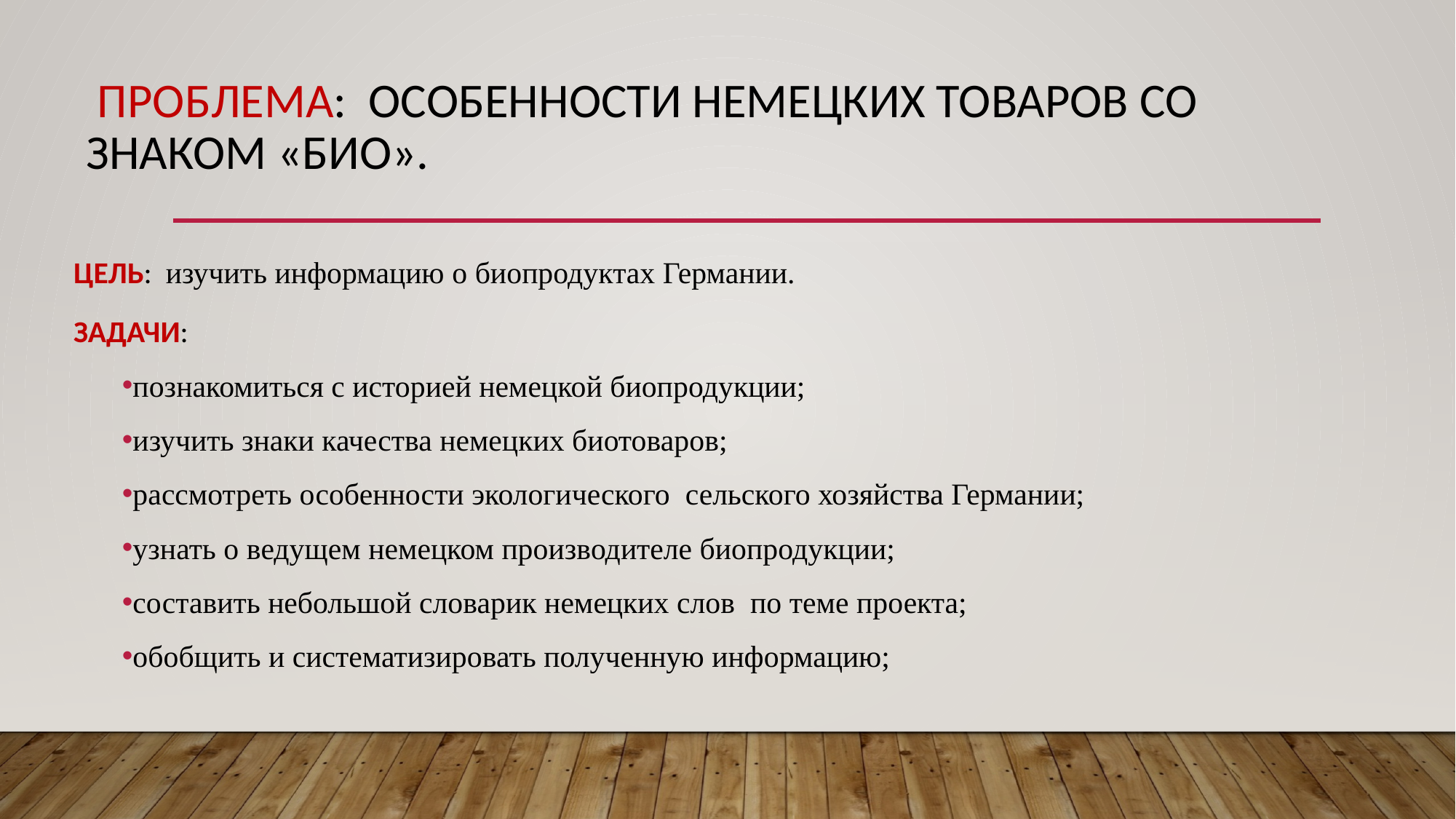

# Проблема:  особенности немецких товаров со знаком «Био».
ЦЕЛЬ:  изучить информацию о биопродуктах Германии.
ЗАДАЧИ:
познакомиться с историей немецкой биопродукции;
изучить знаки качества немецких биотоваров;
рассмотреть особенности экологического  сельского хозяйства Германии;
узнать о ведущем немецком производителе биопродукции;
составить небольшой словарик немецких слов  по теме проекта;
обобщить и систематизировать полученную информацию;